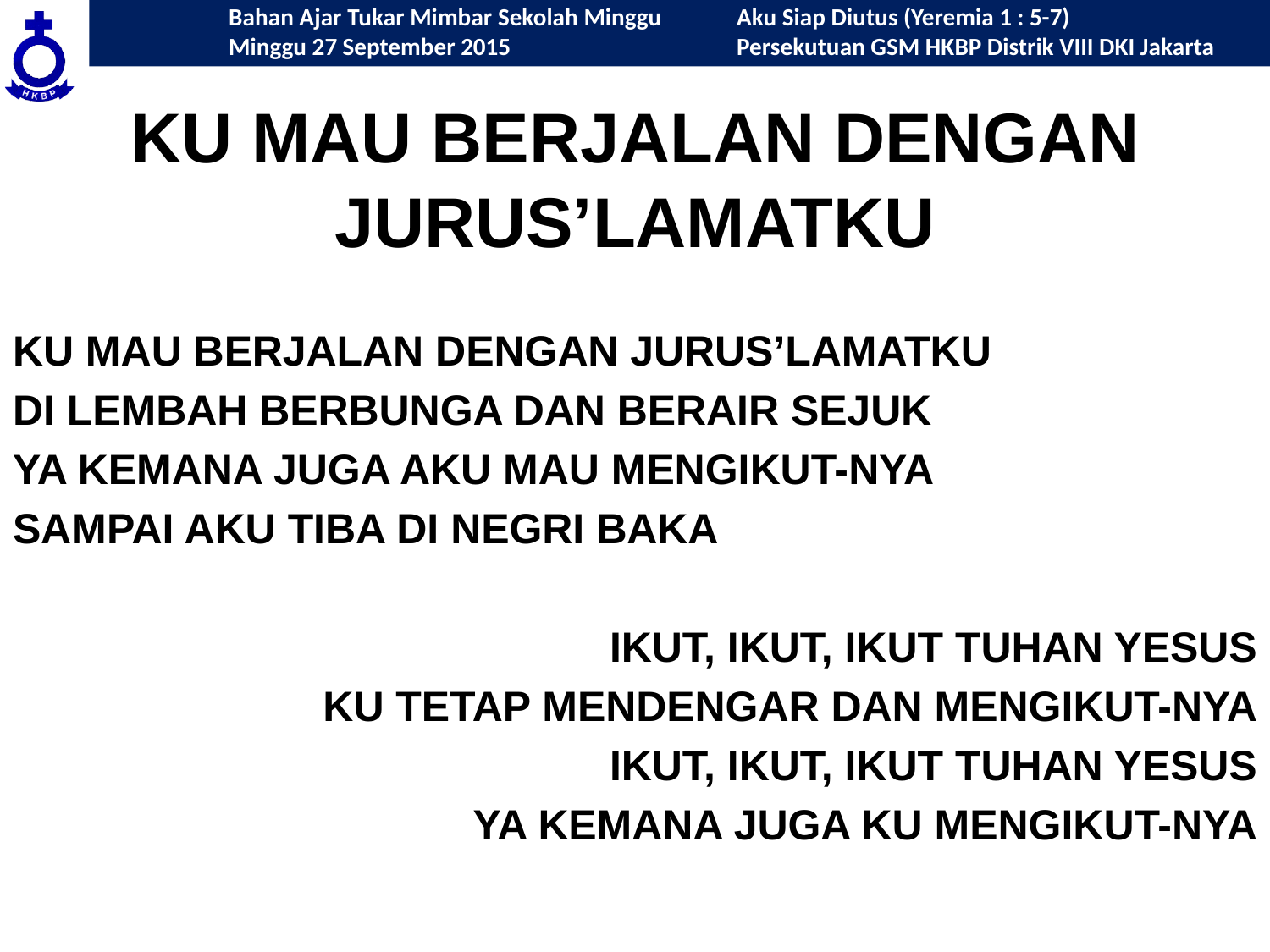

# KU MAU BERJALAN DENGAN JURUS’LAMATKU
KU MAU BERJALAN DENGAN JURUS’LAMATKU
DI LEMBAH BERBUNGA DAN BERAIR SEJUK
YA KEMANA JUGA AKU MAU MENGIKUT-NYA
SAMPAI AKU TIBA DI NEGRI BAKA

IKUT, IKUT, IKUT TUHAN YESUS
KU TETAP MENDENGAR DAN MENGIKUT-NYA
IKUT, IKUT, IKUT TUHAN YESUS
YA KEMANA JUGA KU MENGIKUT-NYA